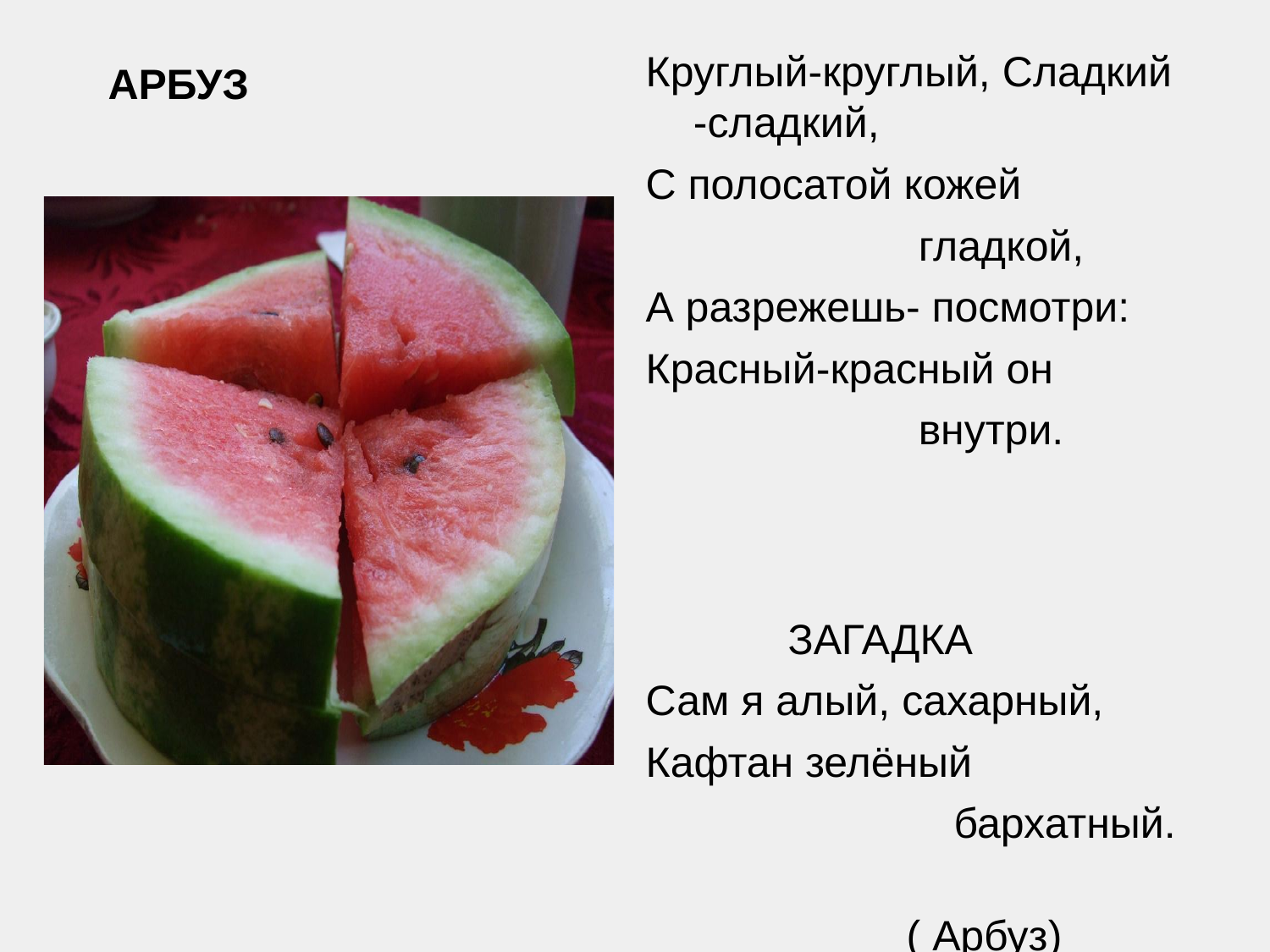

Круглый-круглый, Сладкий -сладкий,
С полосатой кожей
                       гладкой,
А разрежешь- посмотри:
Красный-красный он
                       внутри.

            ЗАГАДКА
Сам я алый, сахарный,
Кафтан зелёный
                          бархатный.
                      ( Арбуз)
# АРБУЗ